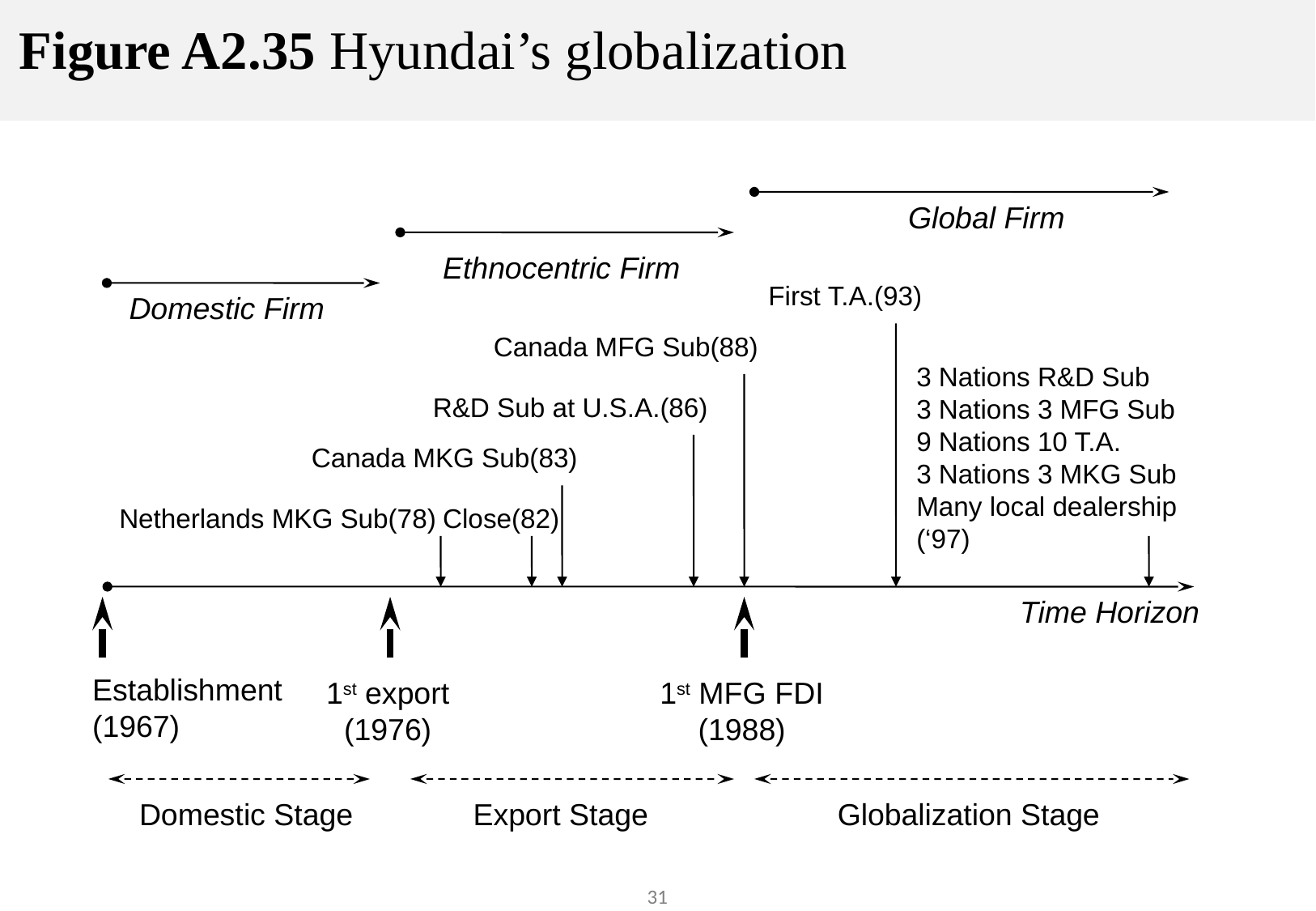

# Figure A2.35 Hyundai’s globalization

Global Firm

Ethnocentric Firm
First T.A.(93)

Domestic Firm
Canada MFG Sub(88)

3 Nations R&D Sub
3 Nations 3 MFG Sub
9 Nations 10 T.A.
3 Nations 3 MKG Sub
Many local dealership
(‘97)

R&D Sub at U.S.A.(86)
Canada MKG Sub(83)

Netherlands MKG Sub(78)
Close(82)

Time Horizon

Establishment
(1967)
1st export
(1976)
1st MFG FDI
(1988)

Domestic Stage
Export Stage
Globalization Stage